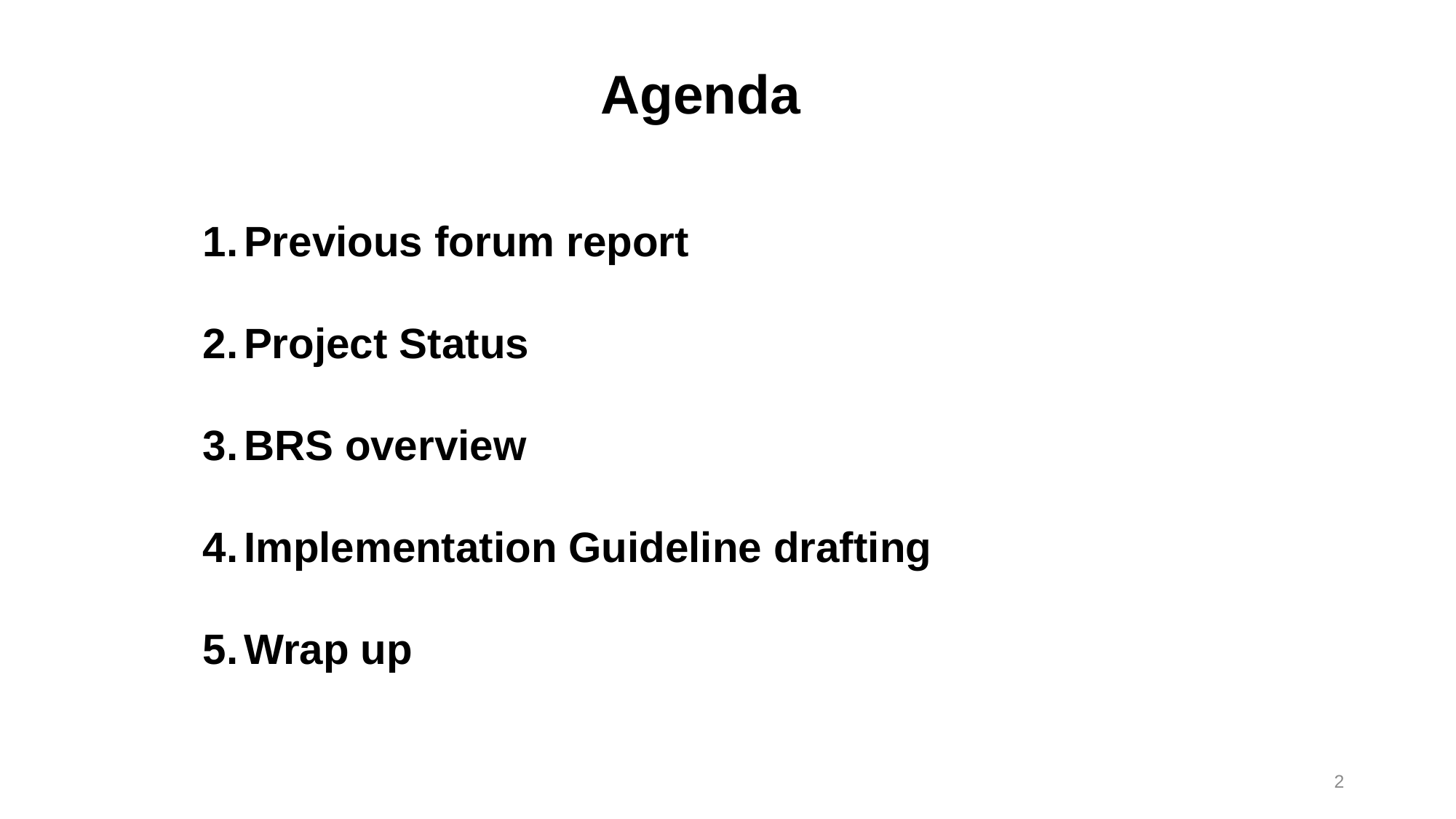

Agenda
Previous forum report

Project Status

BRS overview

Implementation Guideline drafting

Wrap up
2